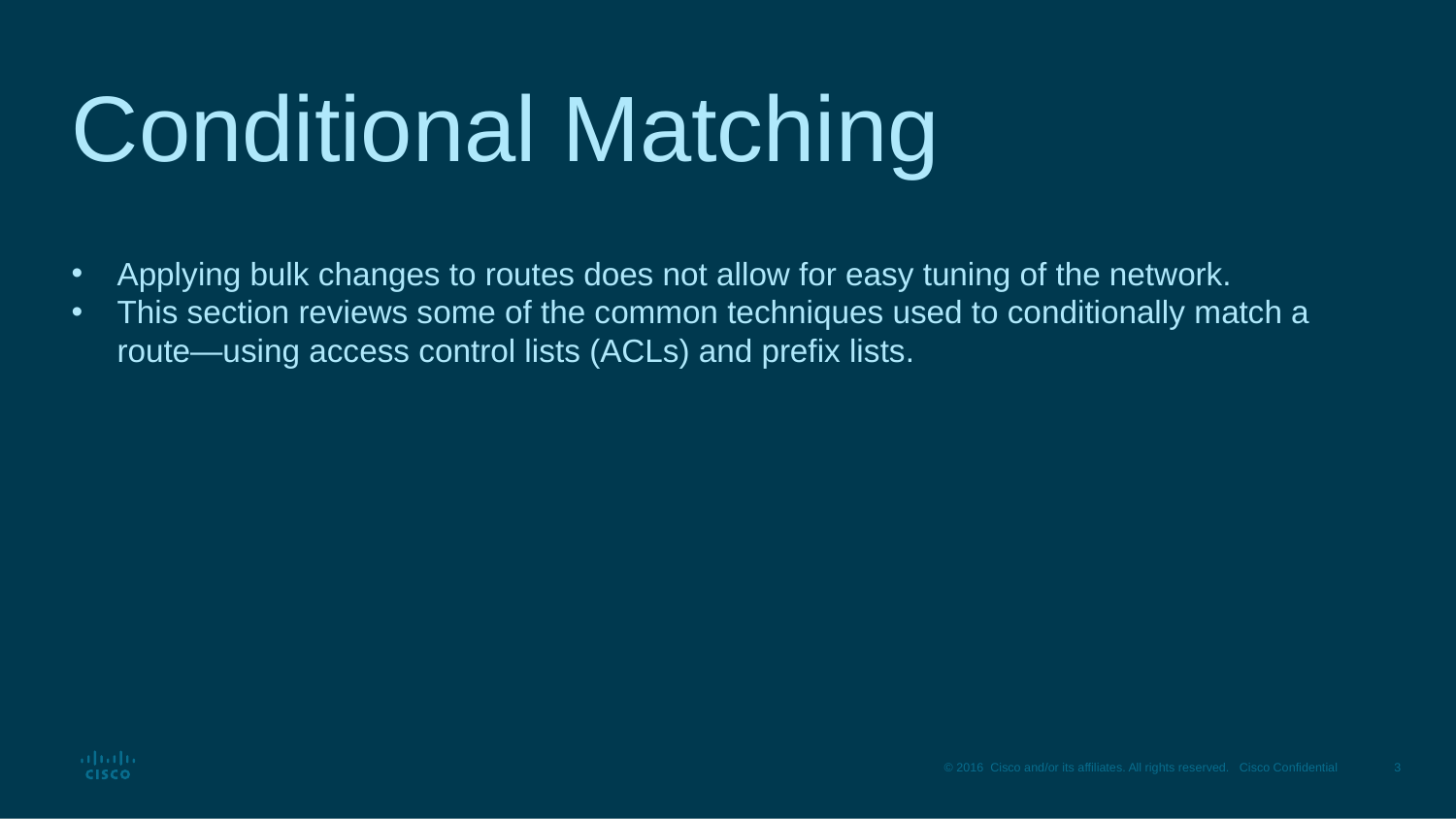

# Conditional Matching
Applying bulk changes to routes does not allow for easy tuning of the network.
This section reviews some of the common techniques used to conditionally match a route—using access control lists (ACLs) and prefix lists.